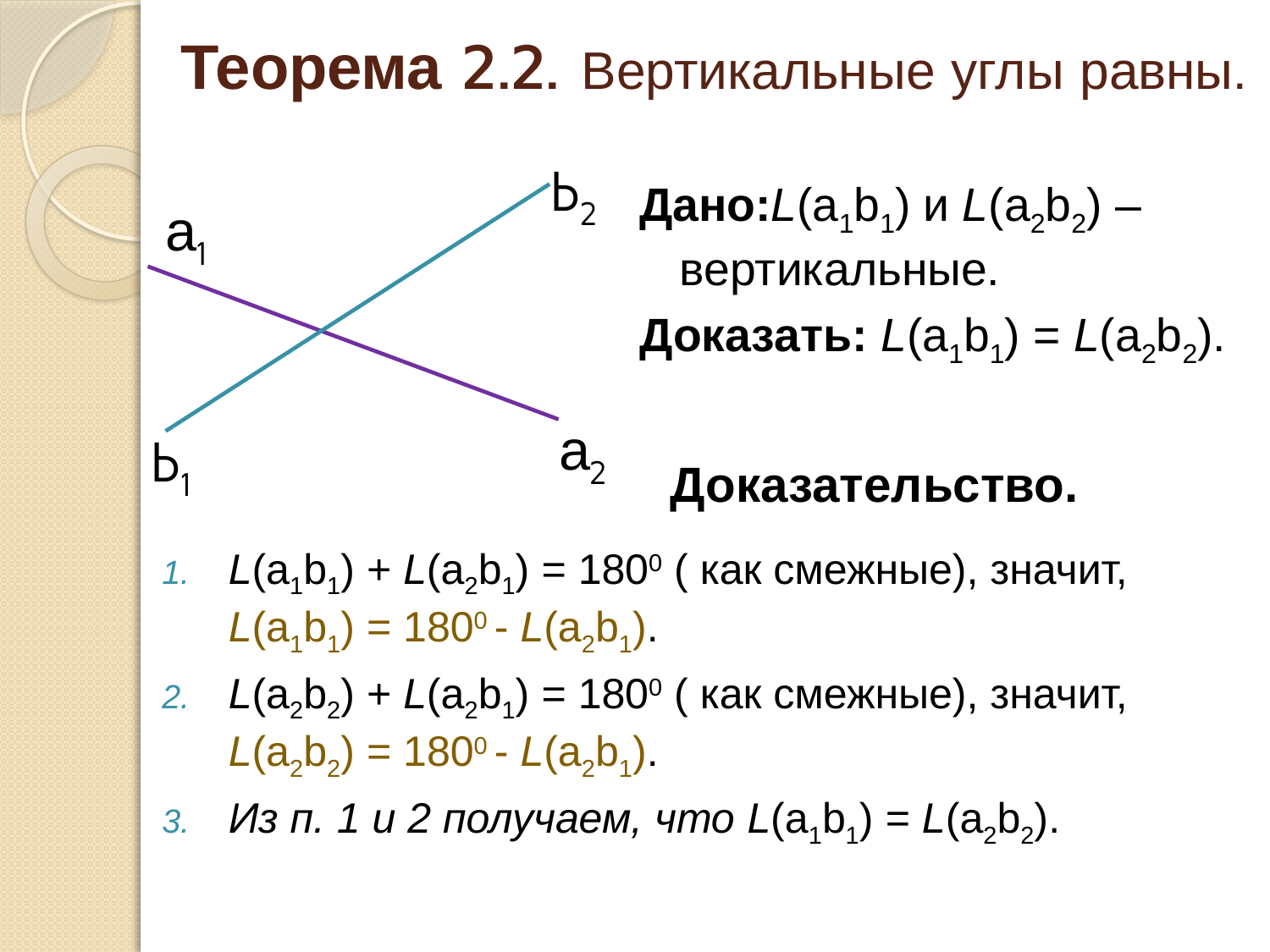

# Теорема 2.2. Вертикальные углы равны.
b2
а1
а2
b1
Дано:L(а1b1) и L(a2b2) – вертикальные.
Доказать: L(а1b1) = L(a2b2).
Доказательство.
L(а1b1) + L(a2b1) = 1800 ( как смежные), значит, L(а1b1) = 1800 - L(a2b1).
L(а2b2) + L(a2b1) = 1800 ( как смежные), значит, L(а2b2) = 1800 - L(a2b1).
Из п. 1 и 2 получаем, что L(а1b1) = L(a2b2).